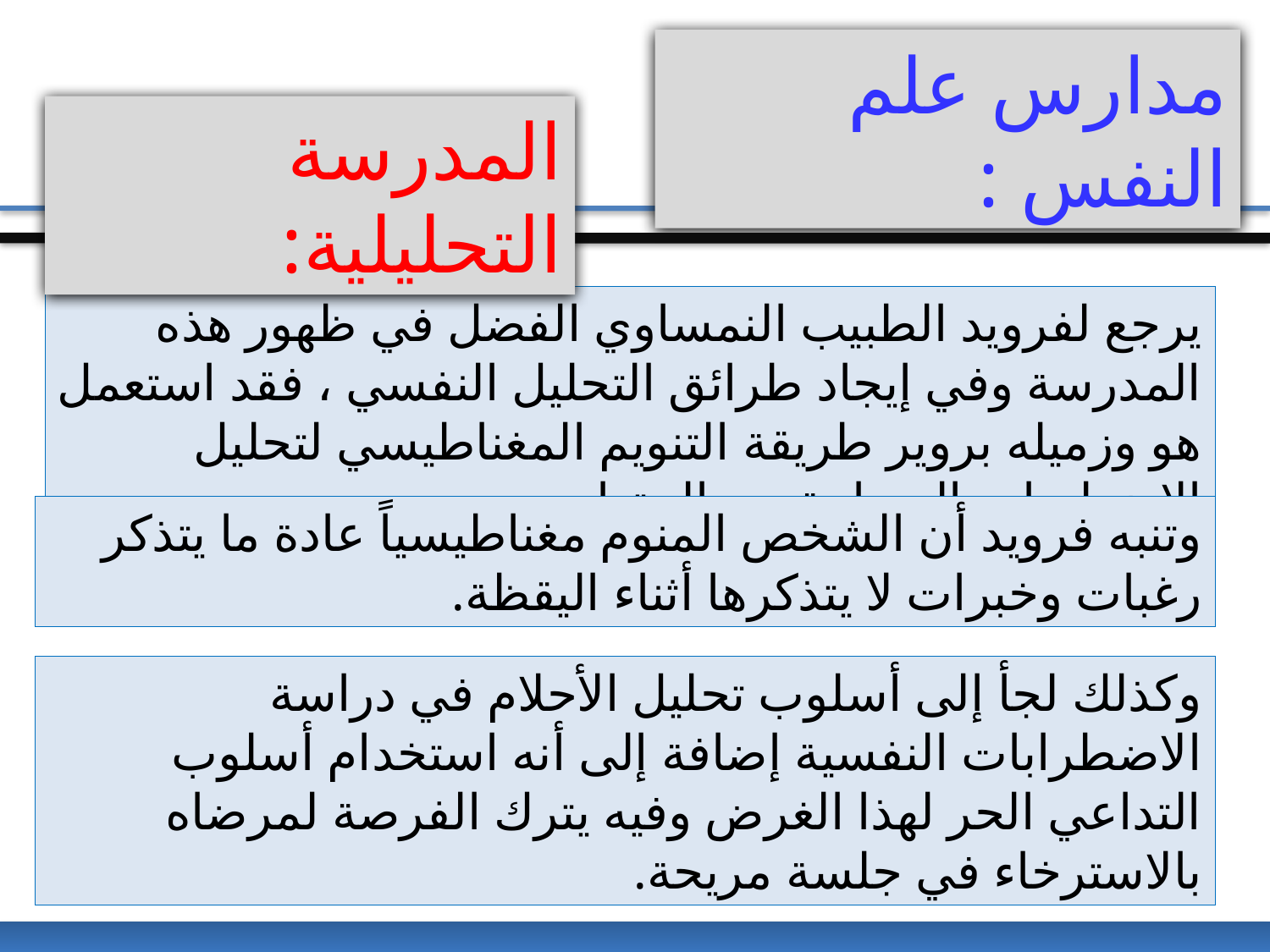

مدارس علم النفس :
المدرسة التحليلية:
يرجع لفرويد الطبيب النمساوي الفضل في ظهور هذه المدرسة وفي إيجاد طرائق التحليل النفسي ، فقد استعمل هو وزميله بروير طريقة التنويم المغناطيسي لتحليل الاضطربات العصابية ومعالجتها.
وتنبه فرويد أن الشخص المنوم مغناطيسياً عادة ما يتذكر رغبات وخبرات لا يتذكرها أثناء اليقظة.
وكذلك لجأ إلى أسلوب تحليل الأحلام في دراسة الاضطرابات النفسية إضافة إلى أنه استخدام أسلوب التداعي الحر لهذا الغرض وفيه يترك الفرصة لمرضاه بالاسترخاء في جلسة مريحة.